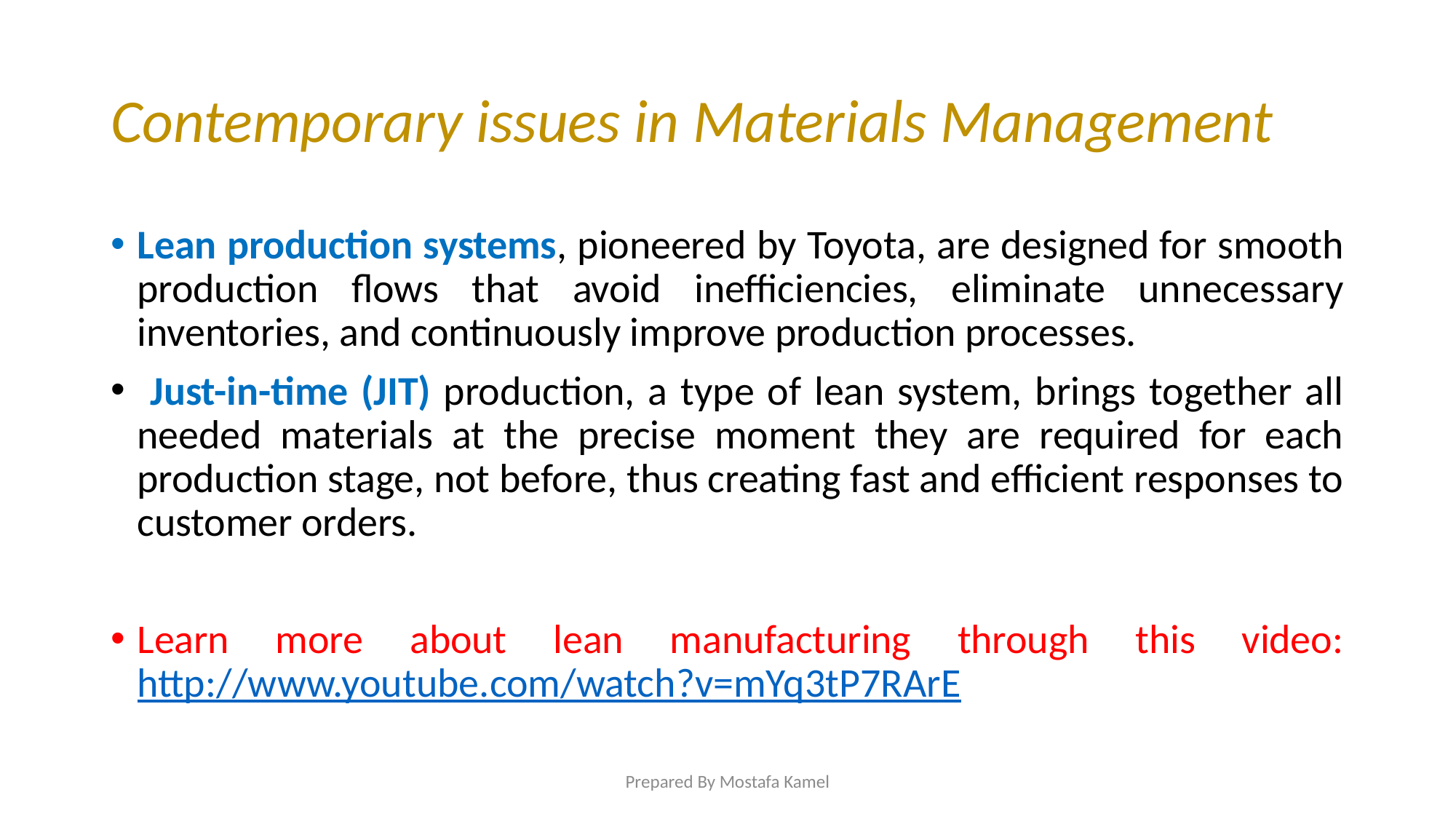

# Contemporary issues in Materials Management
Lean production systems, pioneered by Toyota, are designed for smooth production flows that avoid inefficiencies, eliminate unnecessary inventories, and continuously improve production processes.
 Just-in-time (JIT) production, a type of lean system, brings together all needed materials at the precise moment they are required for each production stage, not before, thus creating fast and efficient responses to customer orders.

Learn more about lean manufacturing through this video: http://www.youtube.com/watch?v=mYq3tP7RArE
Prepared By Mostafa Kamel